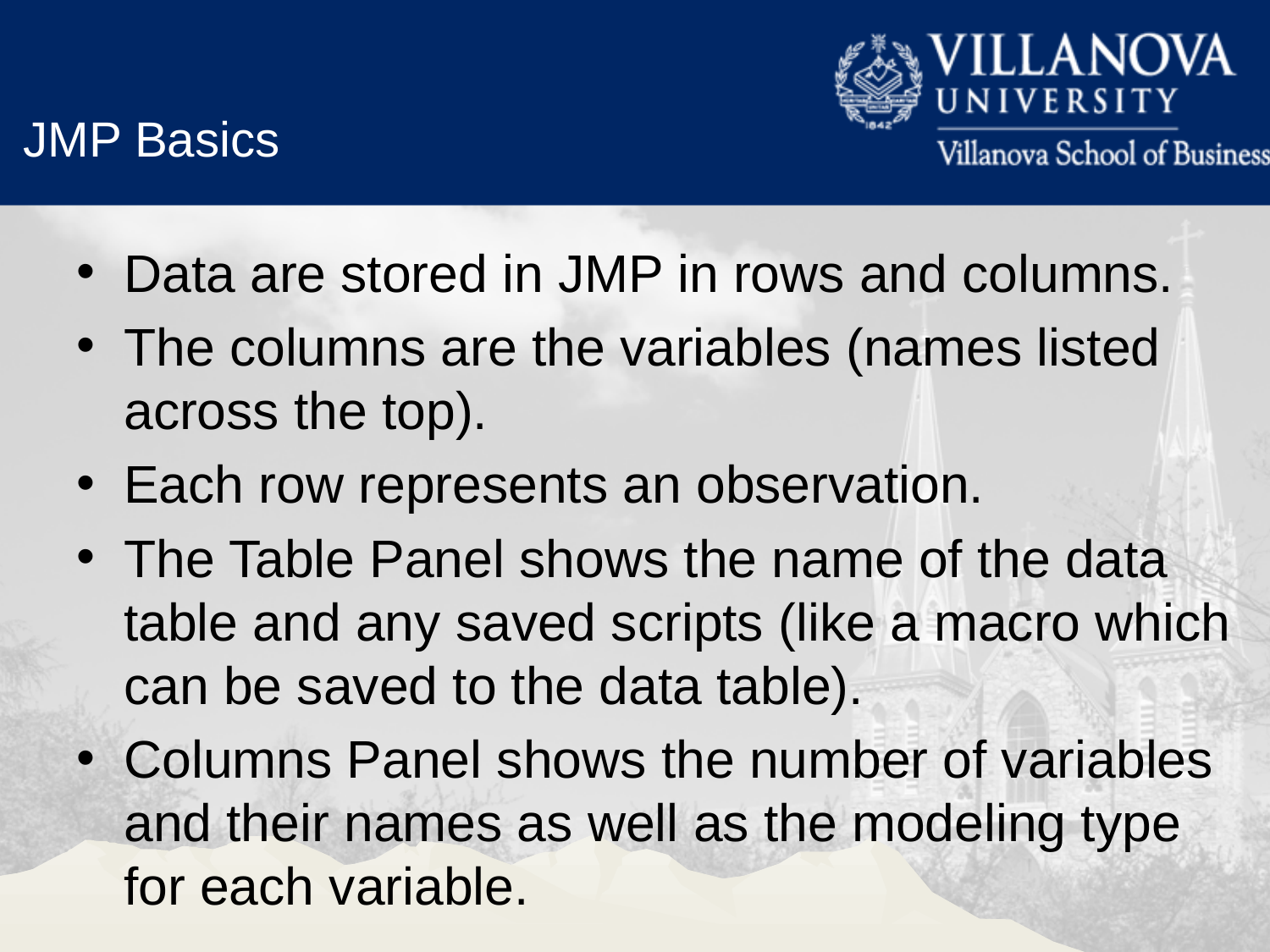

JMP Basics
Data are stored in JMP in rows and columns.
The columns are the variables (names listed across the top).
Each row represents an observation.
The Table Panel shows the name of the data table and any saved scripts (like a macro which can be saved to the data table).
Columns Panel shows the number of variables and their names as well as the modeling type for each variable.